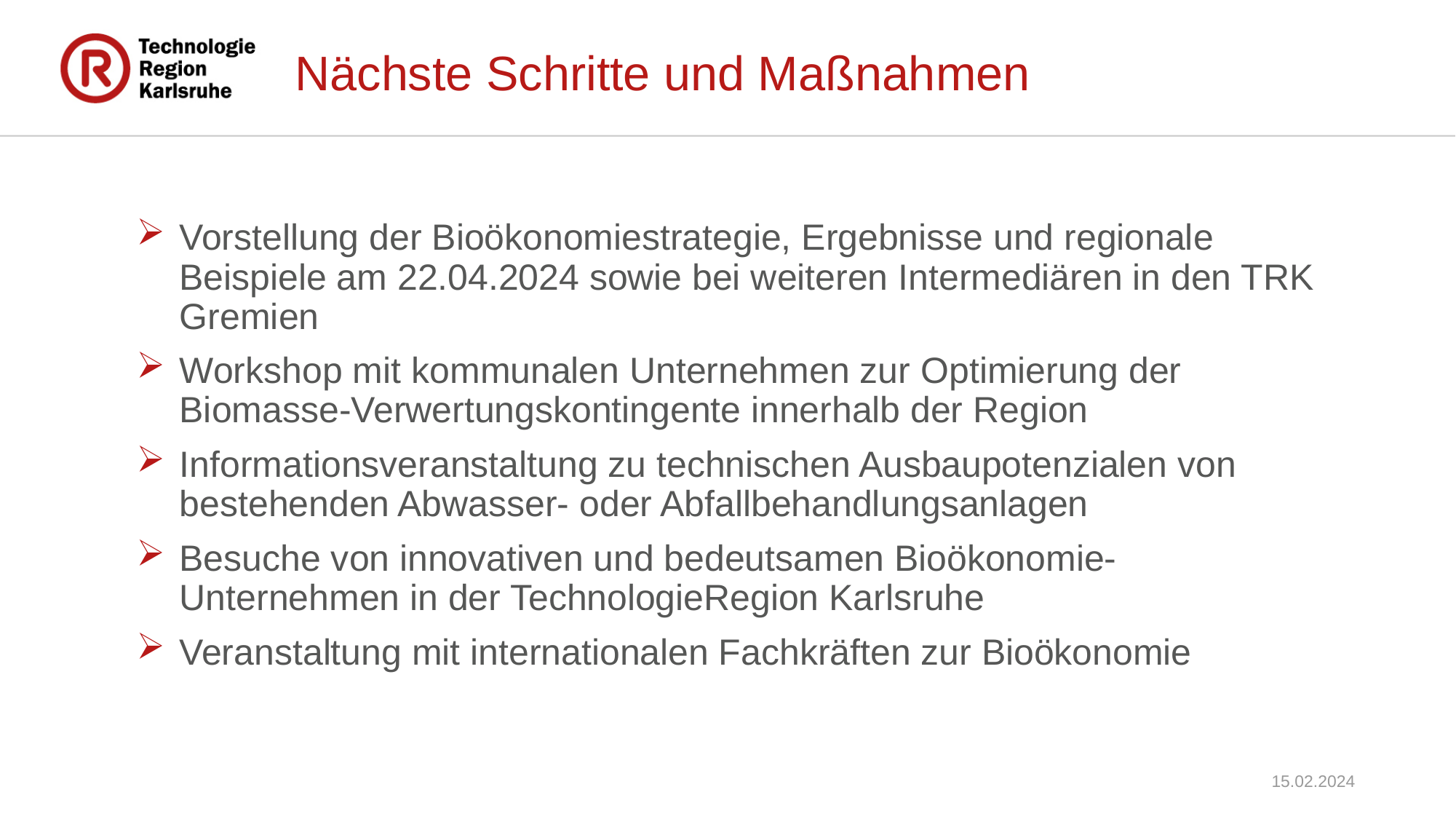

Nächste Schritte und Maßnahmen
Vorstellung der Bioökonomiestrategie, Ergebnisse und regionale Beispiele am 22.04.2024 sowie bei weiteren Intermediären in den TRK Gremien
Workshop mit kommunalen Unternehmen zur Optimierung der
Biomasse-Verwertungskontingente innerhalb der Region
Informationsveranstaltung zu technischen Ausbaupotenzialen von bestehenden Abwasser- oder Abfallbehandlungsanlagen
Besuche von innovativen und bedeutsamen Bioökonomie-Unternehmen in der TechnologieRegion Karlsruhe
Veranstaltung mit internationalen Fachkräften zur Bioökonomie